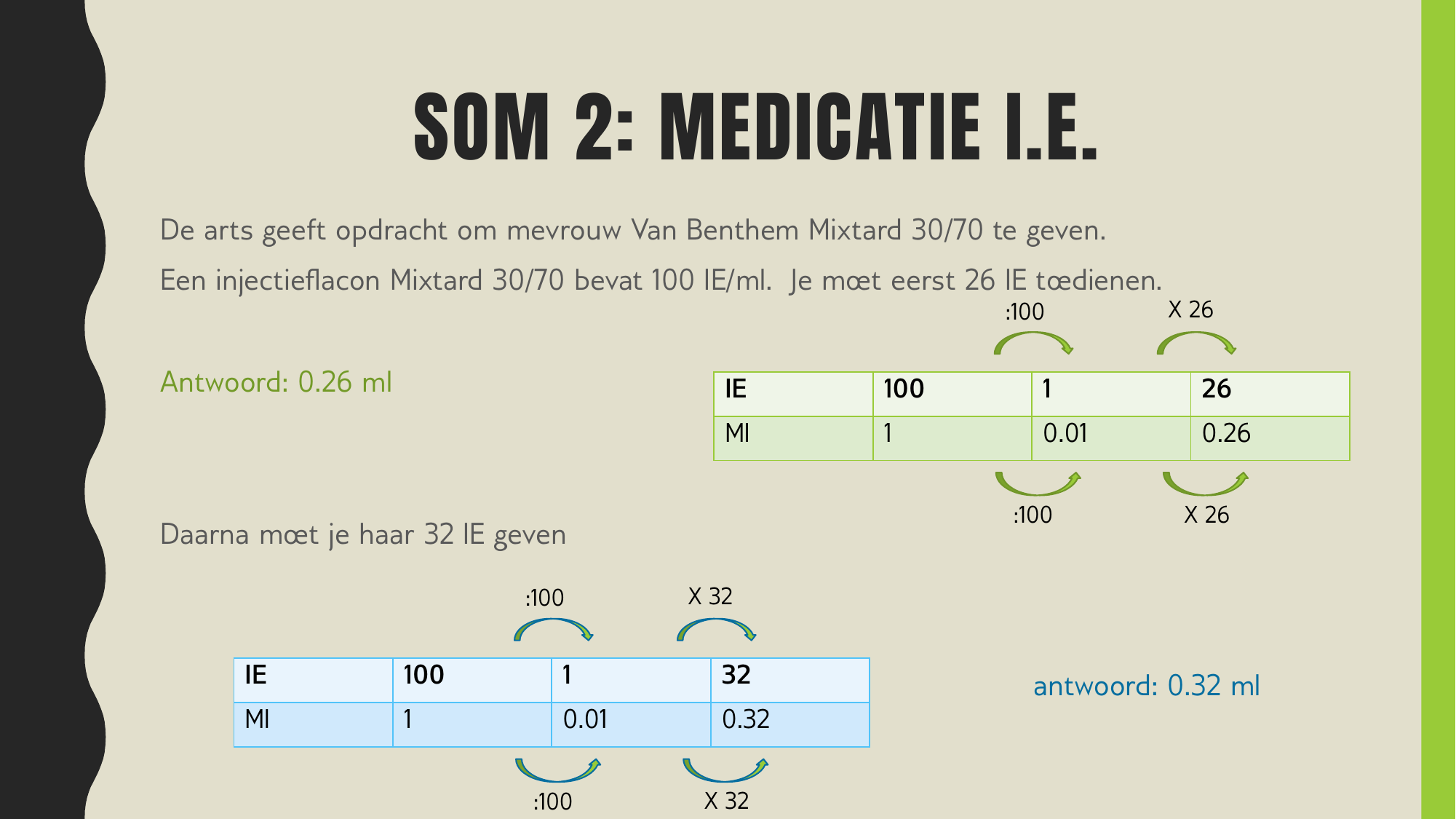

# Som 2: medicatie i.e.
De arts geeft opdracht om mevrouw Van Benthem Mixtard 30/70 te geven.
Een injectieflacon Mixtard 30/70 bevat 100 IE/ml.  Je moet eerst 26 IE toedienen.

Antwoord: 0.26 ml

Daarna moet je haar 32 IE geven

								antwoord: 0.32 ml
X 26
:100

| IE | 100 | 1 | 26 |
| --- | --- | --- | --- |
| Ml | 1 | 0.01 | 0.26 |

X 26
:100
X 32
:100

| IE | 100 | 1 | 32 |
| --- | --- | --- | --- |
| Ml | 1 | 0.01 | 0.32 |

X 32
:100